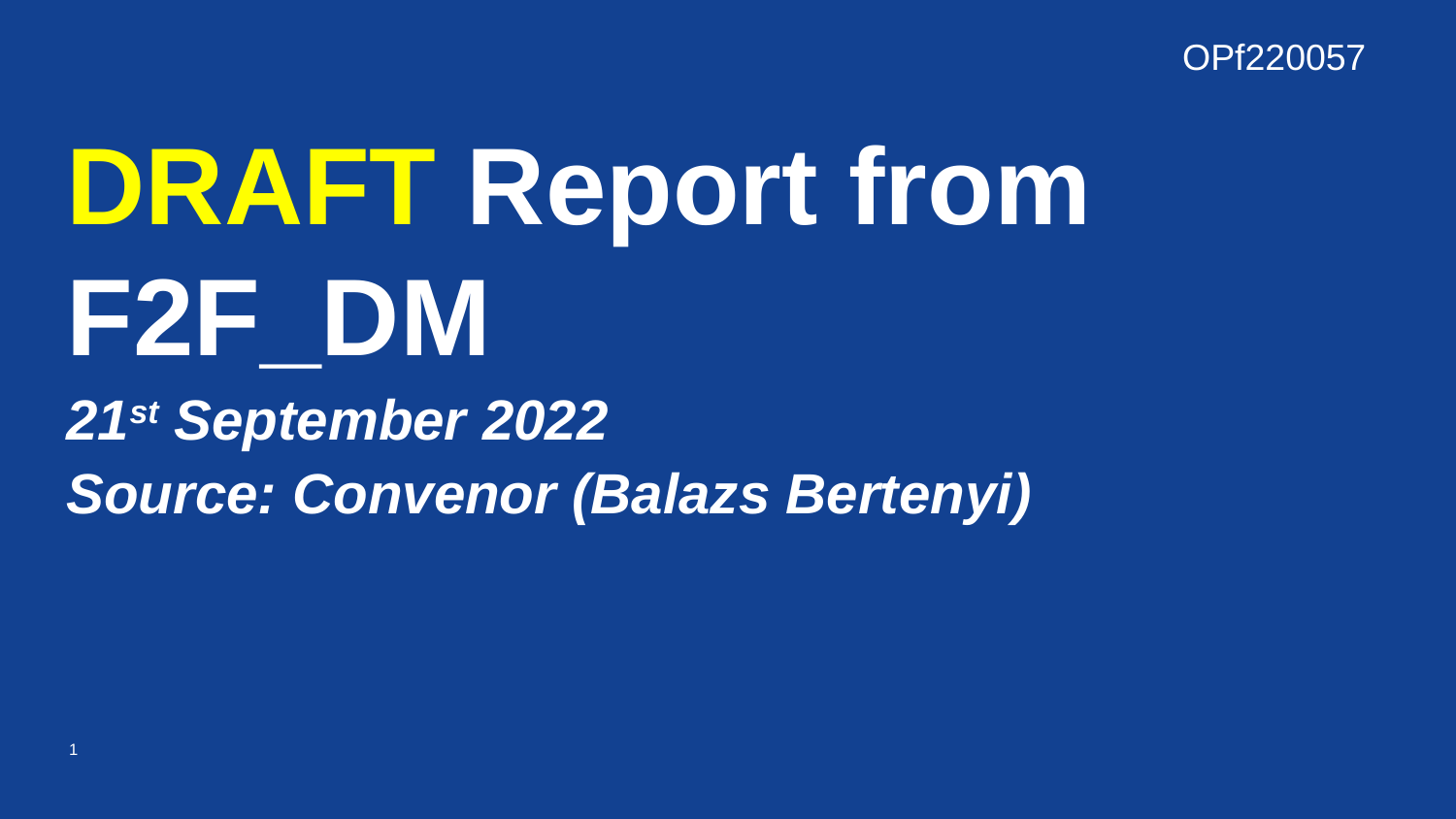

OPf220057
DRAFT Report from F2F_DM
21st September 2022
Source: Convenor (Balazs Bertenyi)